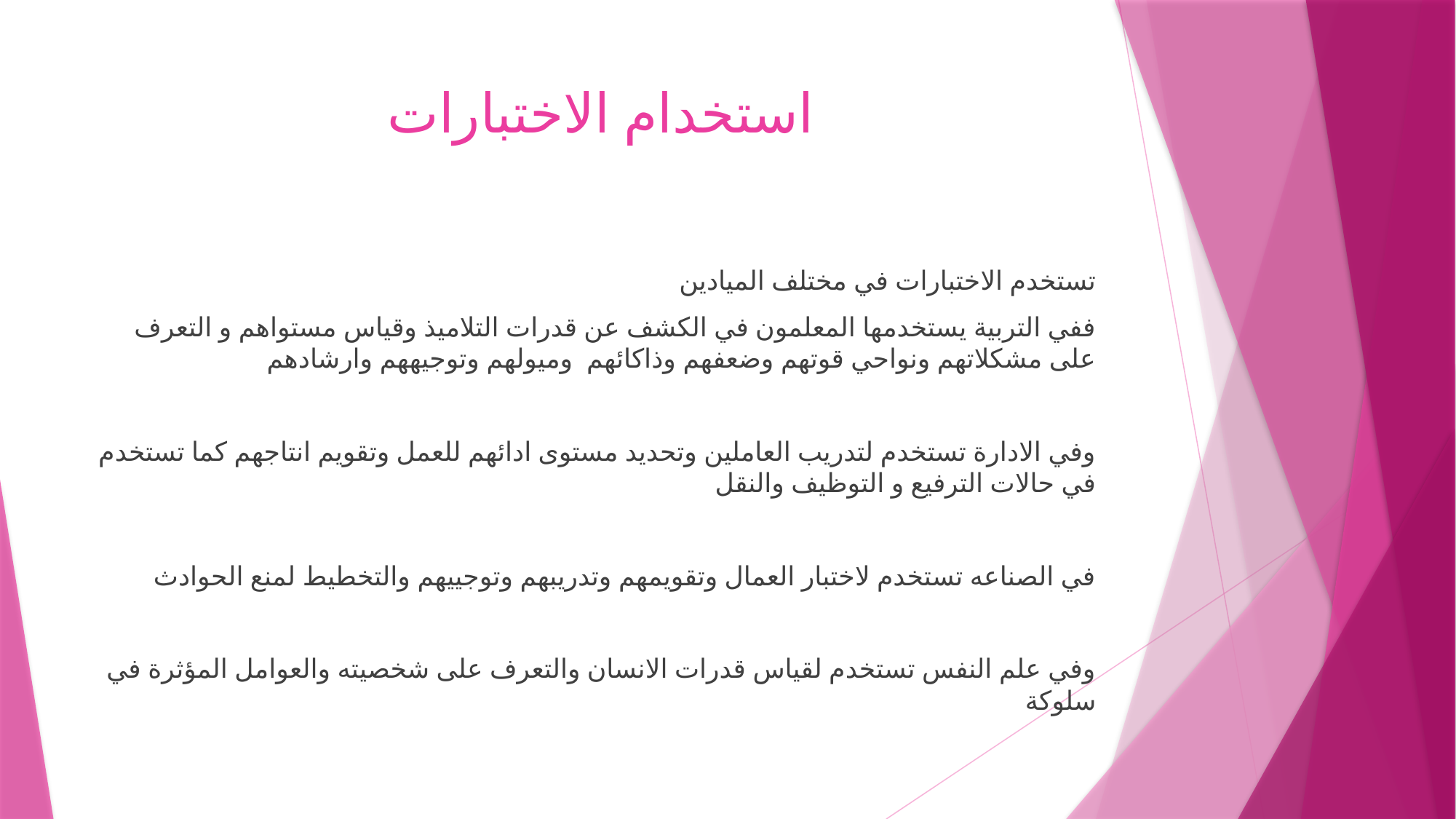

# استخدام الاختبارات
تستخدم الاختبارات في مختلف الميادين
ففي التربية يستخدمها المعلمون في الكشف عن قدرات التلاميذ وقياس مستواهم و التعرف على مشكلاتهم ونواحي قوتهم وضعفهم وذاكائهم  وميولهم وتوجيههم وارشادهم

وفي الادارة تستخدم لتدريب العاملين وتحديد مستوى ادائهم للعمل وتقويم انتاجهم كما تستخدم في حالات الترفيع و التوظيف والنقل

في الصناعه تستخدم لاختبار العمال وتقويمهم وتدريبهم وتوجييهم والتخطيط لمنع الحوادث

وفي علم النفس تستخدم لقياس قدرات الانسان والتعرف على شخصيته والعوامل المؤثرة في سلوكة